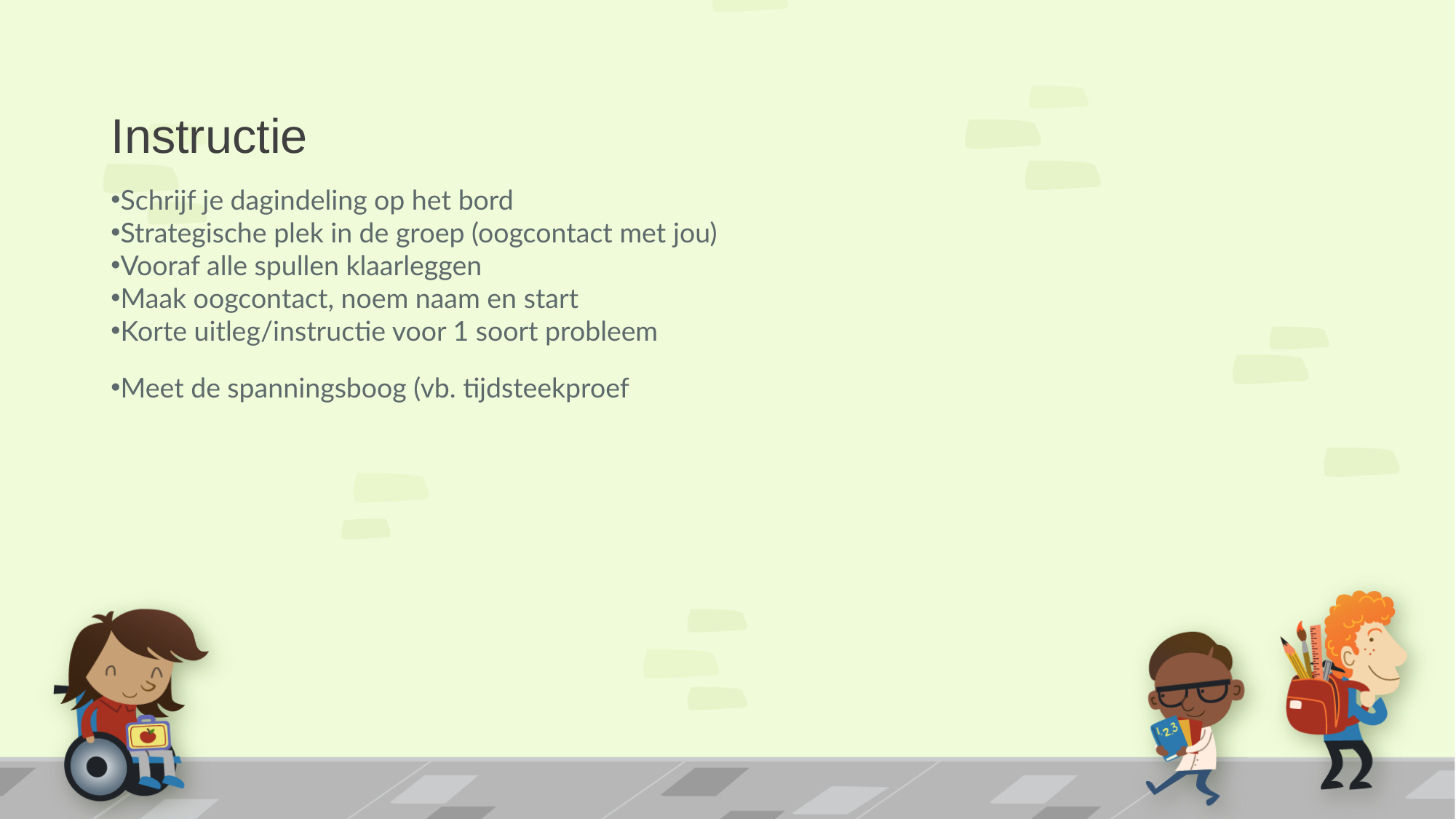

# Instructie
Schrijf je dagindeling op het bord
Strategische plek in de groep (oogcontact met jou)
Vooraf alle spullen klaarleggen
Maak oogcontact, noem naam en start
Korte uitleg/instructie voor 1 soort probleem
Meet de spanningsboog (vb. tijdsteekproef